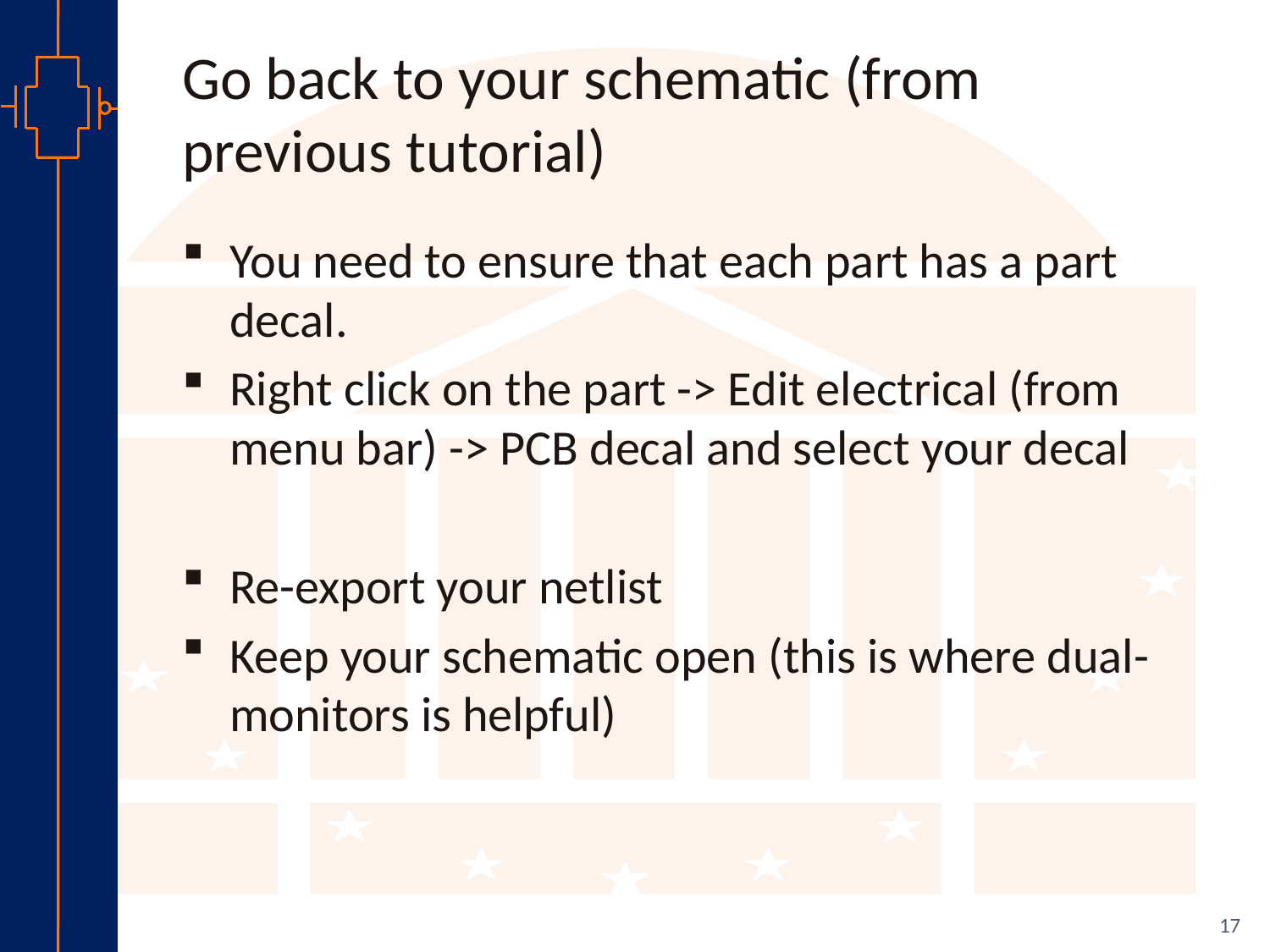

# Go back to your schematic (from previous tutorial)
You need to ensure that each part has a part decal.
Right click on the part -> Edit electrical (from menu bar) -> PCB decal and select your decal

Re-export your netlist
Keep your schematic open (this is where dual-monitors is helpful)
17